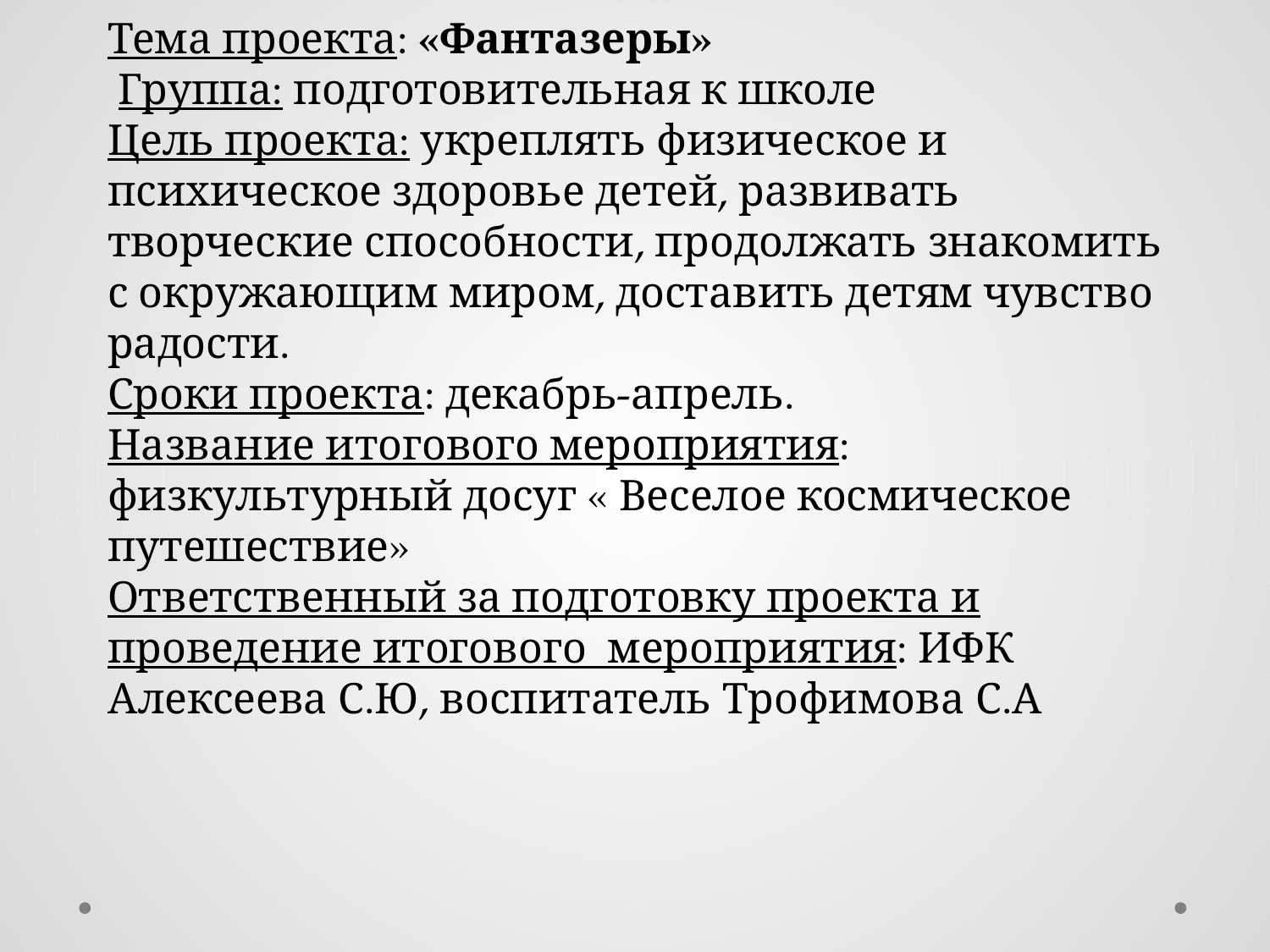

# Тема проекта: «Фантазеры» Группа: подготовительная к школе Цель проекта: укреплять физическое и психическое здоровье детей, развивать творческие способности, продолжать знакомить с окружающим миром, доставить детям чувство радости. Сроки проекта: декабрь-апрель. Название итогового мероприятия: физкультурный досуг « Веселое космическое путешествие» Ответственный за подготовку проекта и проведение итогового  мероприятия: ИФК Алексеева С.Ю, воспитатель Трофимова С.А